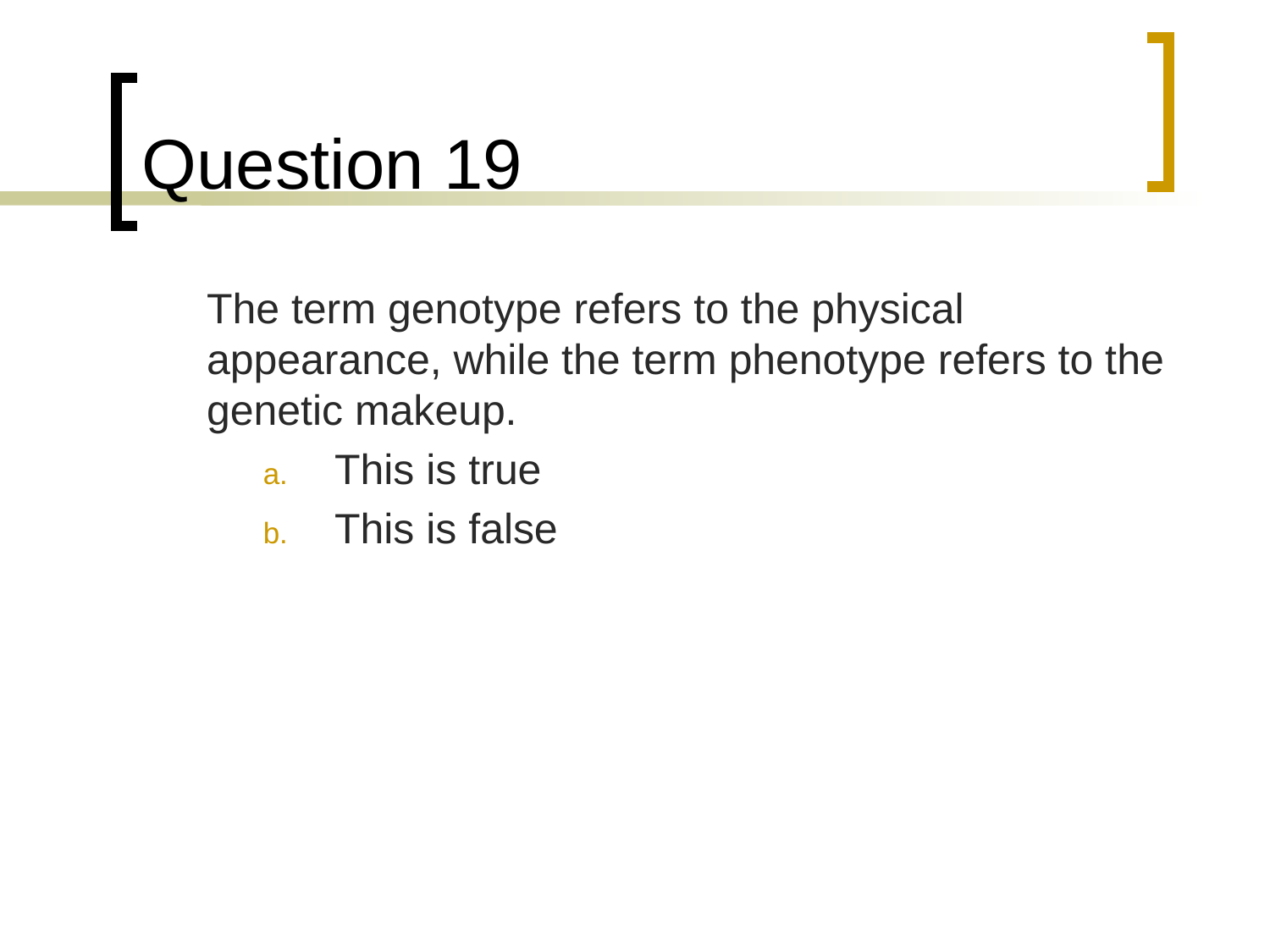

# Question 19
	The term genotype refers to the physical appearance, while the term phenotype refers to the genetic makeup.
This is true
This is false